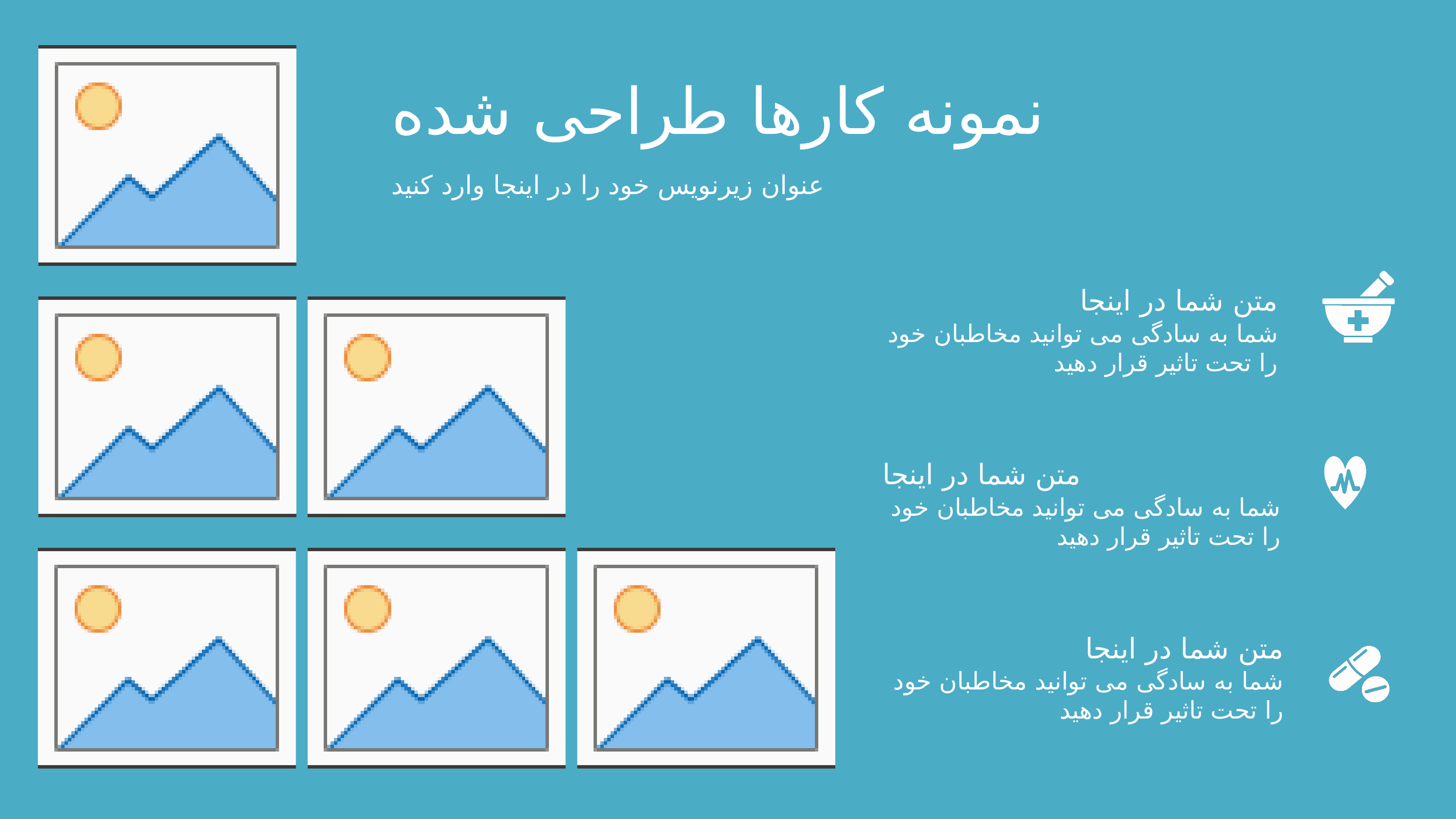

نمونه کارها طراحی شده

عنوان زیرنویس خود را در اینجا وارد کنید

متن شما در اینجا

شما به سادگی می توانید مخاطبان خود را تحت تاثیر قرار دهید

متن شما در اینجا

شما به سادگی می توانید مخاطبان خود را تحت تاثیر قرار دهید

متن شما در اینجا

شما به سادگی می توانید مخاطبان خود را تحت تاثیر قرار دهید